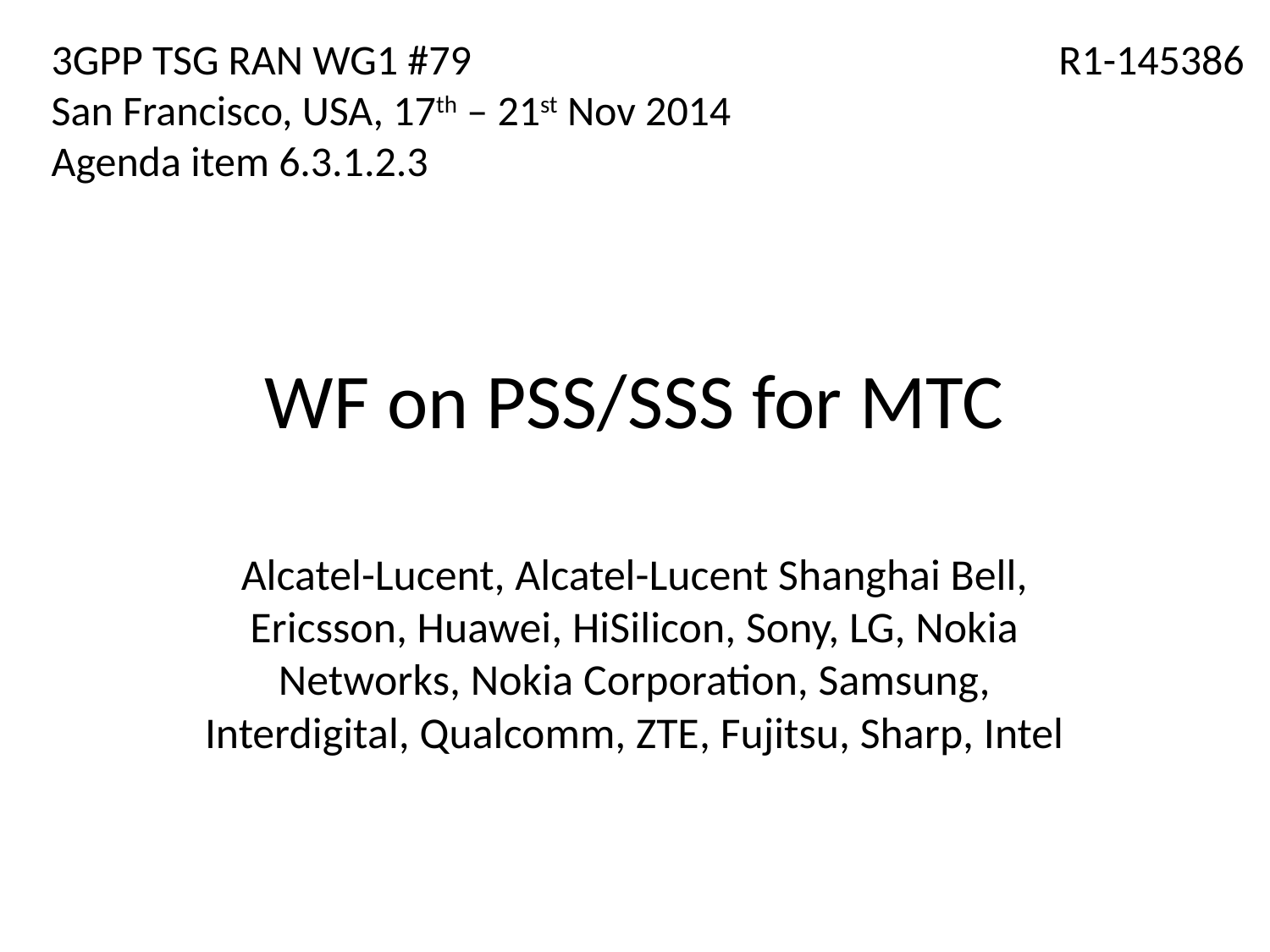

3GPP TSG RAN WG1 #79
San Francisco, USA, 17th – 21st Nov 2014
Agenda item 6.3.1.2.3
R1-145386
# WF on PSS/SSS for MTC
Alcatel-Lucent, Alcatel-Lucent Shanghai Bell, Ericsson, Huawei, HiSilicon, Sony, LG, Nokia Networks, Nokia Corporation, Samsung, Interdigital, Qualcomm, ZTE, Fujitsu, Sharp, Intel